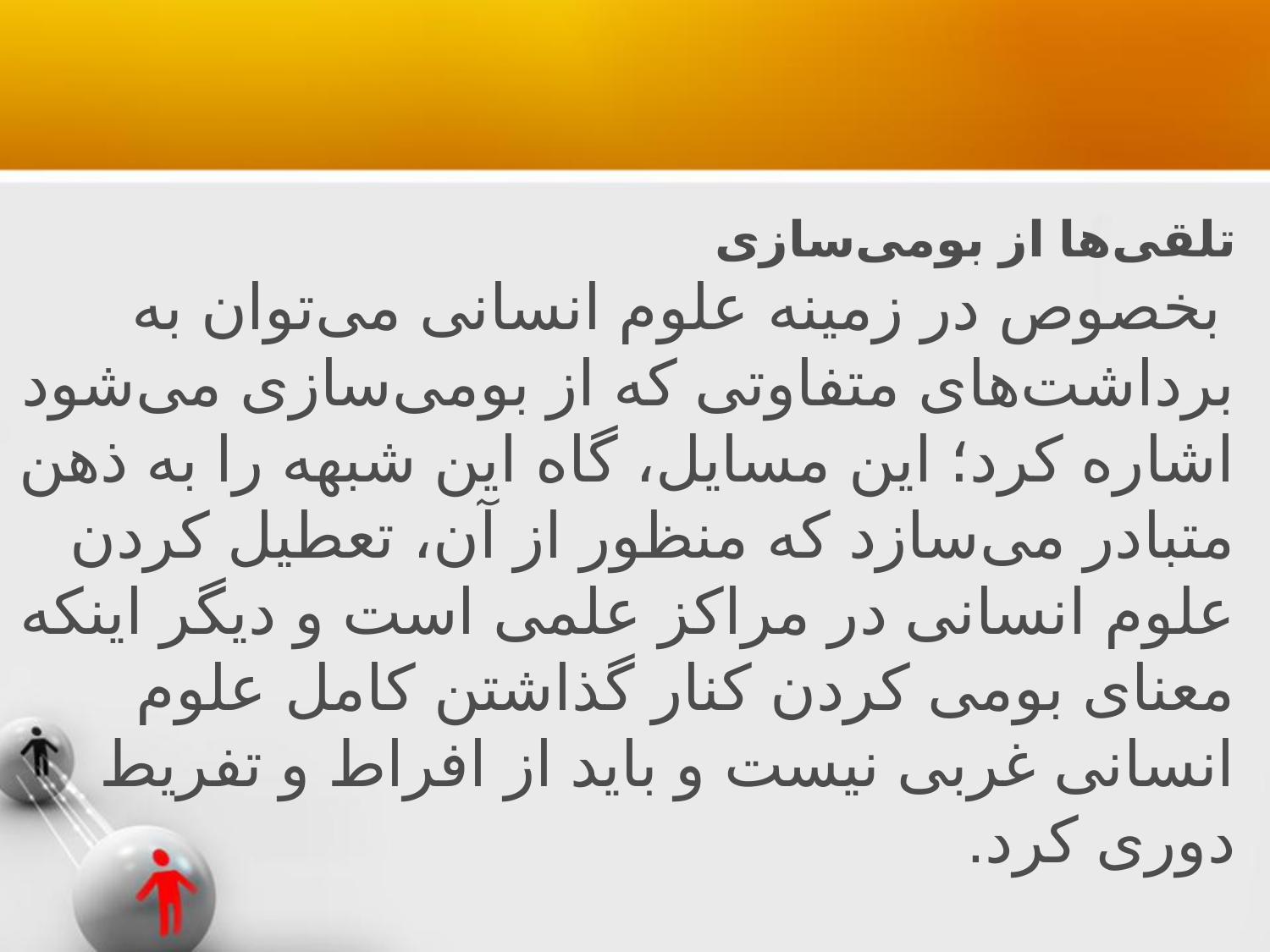

#
تلقی‌ها از بومی‌سازی
 بخصوص در زمینه علوم انسانی می‌توان به برداشت‌های متفاوتی که از بومی‌سازی می‌شود اشاره کرد؛ این مسایل، گاه این شبهه را به ذهن متبادر می‌سازد که منظور از آن، تعطیل کردن علوم انسانی در مراکز علمی است و دیگر اینکه معنای بومی کردن کنار گذاشتن کامل علوم انسانی غربی نیست و باید از افراط و تفریط دوری کرد.